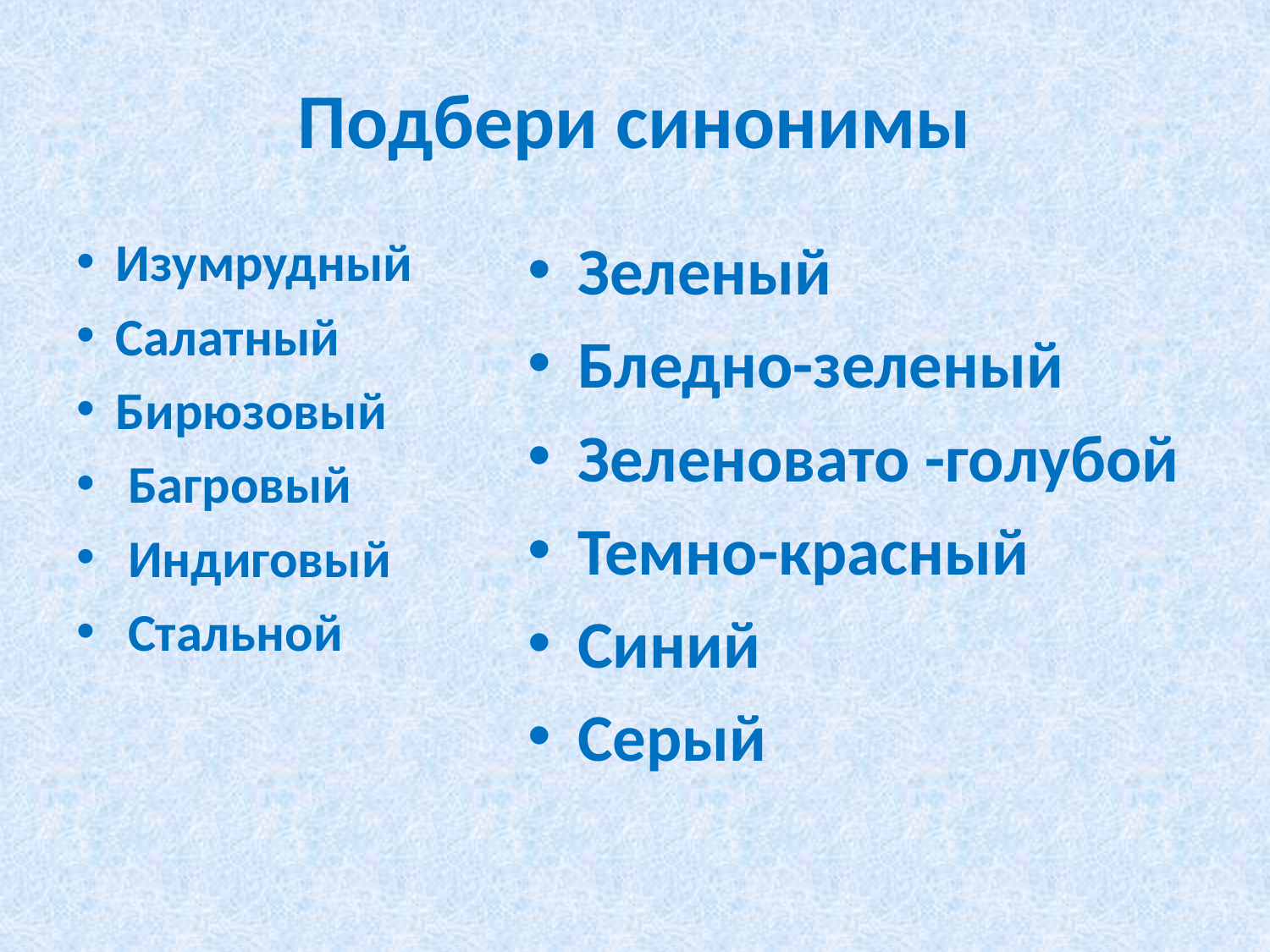

# Подбери синонимы
Изумрудный
Салатный
Бирюзовый
 Багровый
 Индиговый
 Стальной

Зеленый
Бледно-зеленый
Зеленовато -голубой
Темно-красный
Синий
Серый